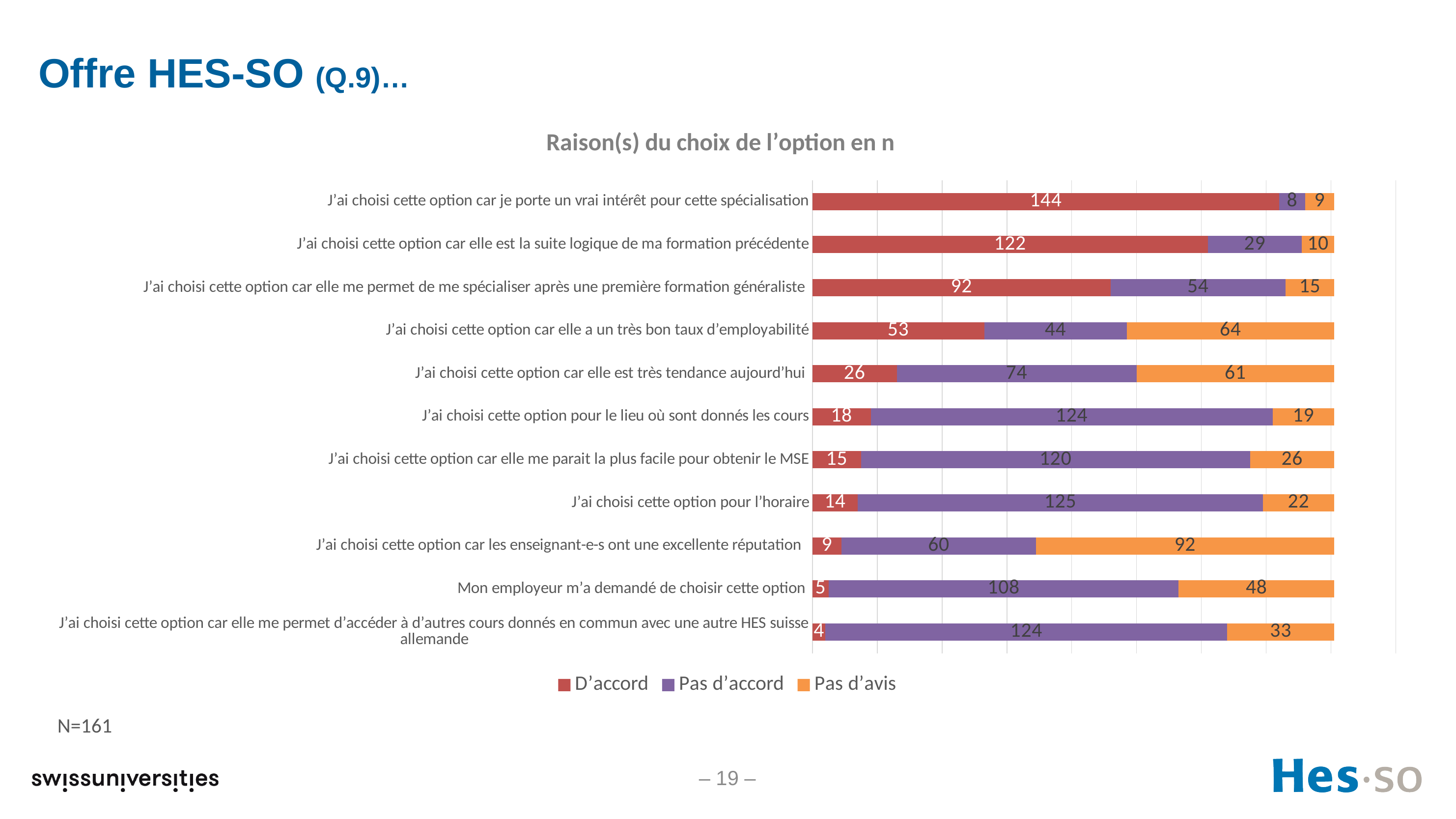

# Offre HES-SO (Q.9)…

### Chart: Raison(s) du choix de l’option en n

| Category | D’accord | Pas d’accord | Pas d’avis |
|---|---|---|---|
| J’ai choisi cette option car elle me permet d’accéder à d’autres cours donnés en commun avec une autre HES suisse allemande | 4.0 | 124.0 | 33.0 |
| Mon employeur m’a demandé de choisir cette option  | 5.0 | 108.0 | 48.0 |
| J’ai choisi cette option car les enseignant-e-s ont une excellente réputation   | 9.0 | 60.0 | 92.0 |
| J’ai choisi cette option pour l’horaire | 14.0 | 125.0 | 22.0 |
| J’ai choisi cette option car elle me parait la plus facile pour obtenir le MSE | 15.0 | 120.0 | 26.0 |
| J’ai choisi cette option pour le lieu où sont donnés les cours | 18.0 | 124.0 | 19.0 |
| J’ai choisi cette option car elle est très tendance aujourd’hui  | 26.0 | 74.0 | 61.0 |
| J’ai choisi cette option car elle a un très bon taux d’employabilité | 53.0 | 44.0 | 64.0 |
| J’ai choisi cette option car elle me permet de me spécialiser après une première formation généraliste  | 92.0 | 54.0 | 15.0 |
| J’ai choisi cette option car elle est la suite logique de ma formation précédente | 122.0 | 29.0 | 10.0 |
| J’ai choisi cette option car je porte un vrai intérêt pour cette spécialisation | 144.0 | 8.0 | 9.0 |
N=161